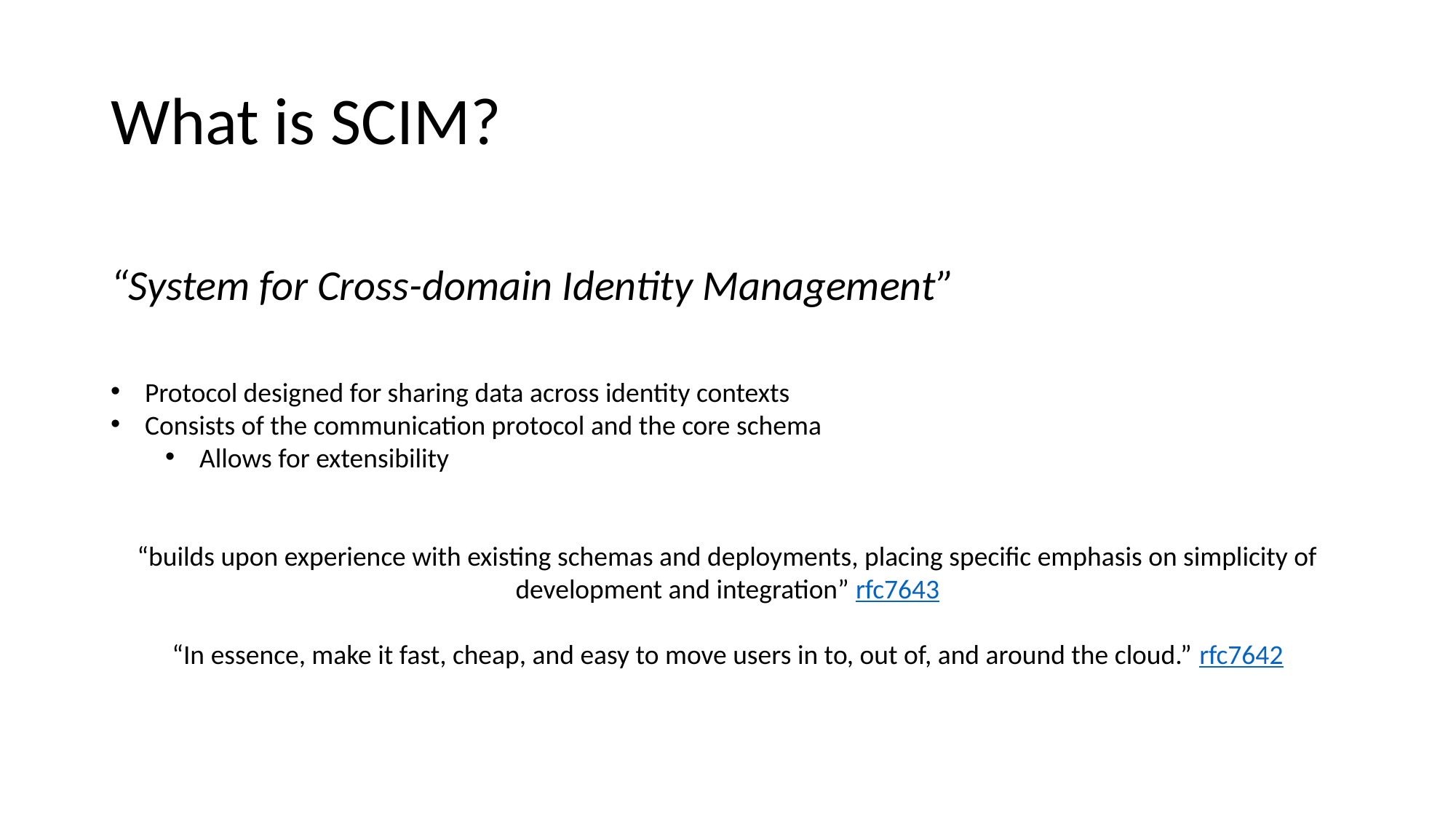

# What is SCIM?

“System for Cross-domain Identity Management”

Protocol designed for sharing data across identity contexts
Consists of the communication protocol and the core schema
Allows for extensibility

“builds upon experience with existing schemas and deployments, placing specific emphasis on simplicity of development and integration” rfc7643

“In essence, make it fast, cheap, and easy to move users in to, out of, and around the cloud.” rfc7642